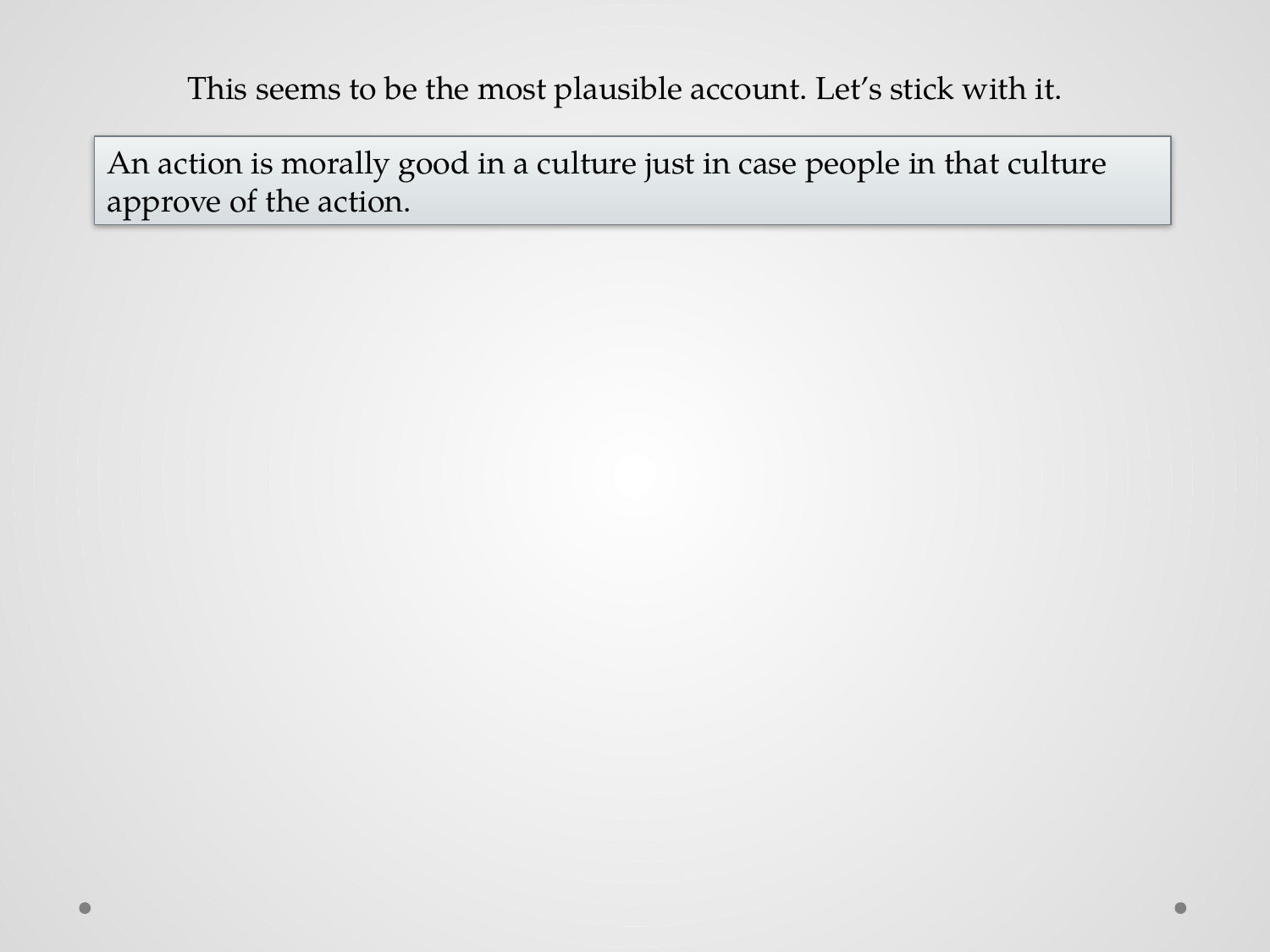

This seems to be the most plausible account. Let’s stick with it.
An action is morally good in a culture just in case people in that culture approve of the action.